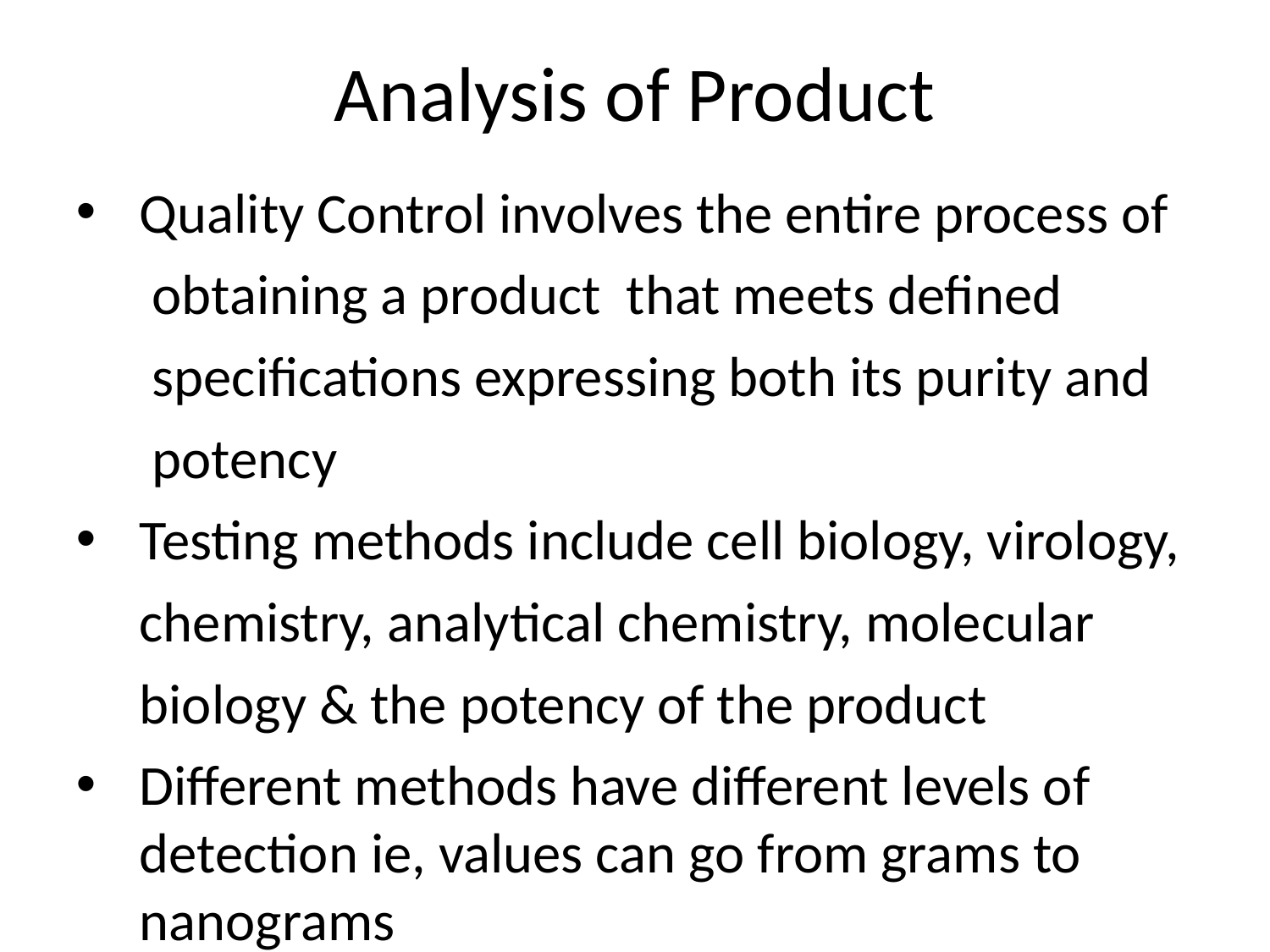

Analysis of Product
Quality Control involves the entire process of
      obtaining a product  that meets defined
      specifications expressing both its purity and
      potency
Testing methods include cell biology, virology,
     chemistry, analytical chemistry, molecular
     biology & the potency of the product
Different methods have different levels of detection ie, values can go from grams to nanograms